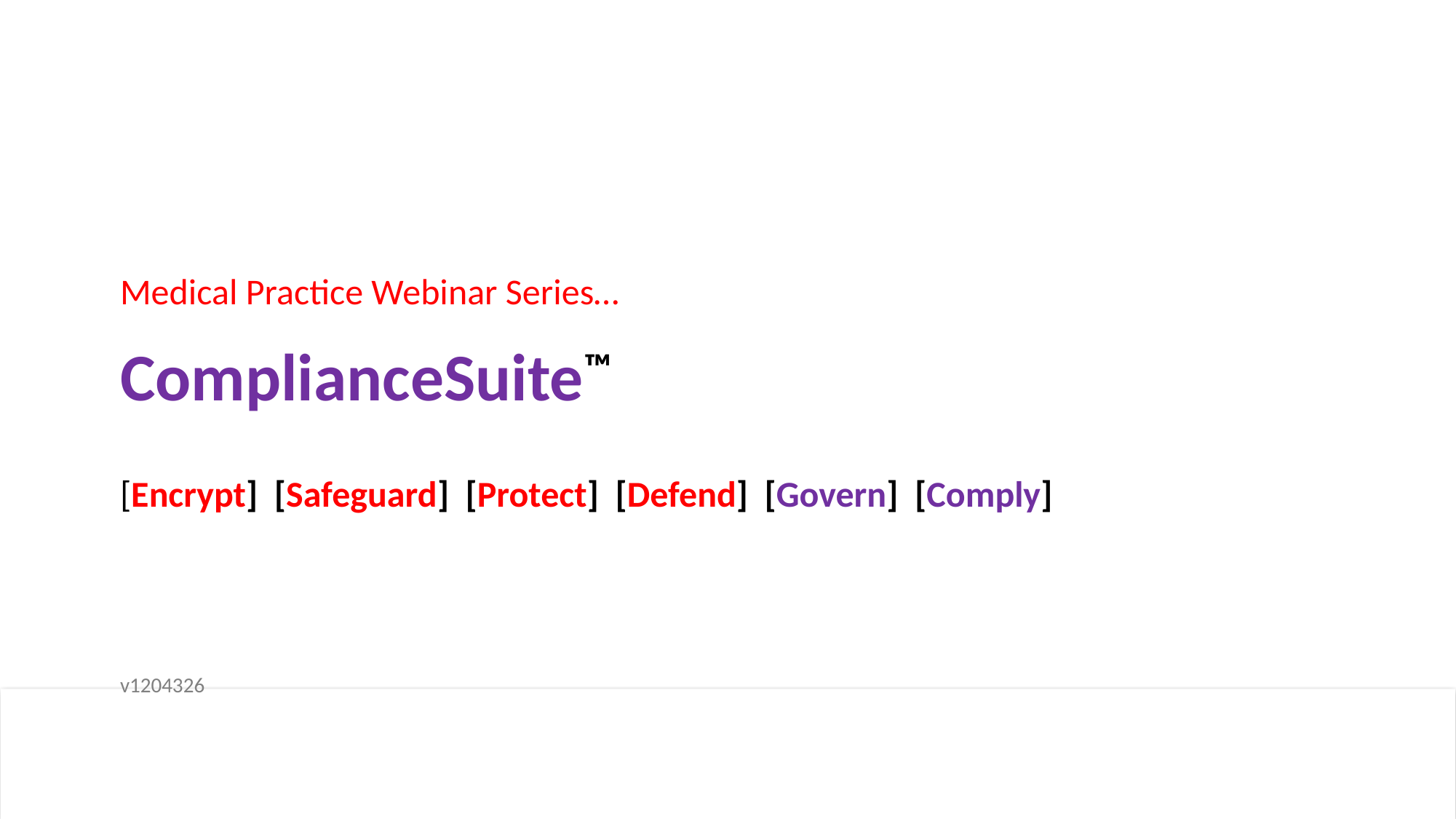

Medical Practice Webinar Series…
# ComplianceSuite™
[Encrypt]  [Safeguard]  [Protect]  [Defend]  [Govern]  [Comply]

v1204326